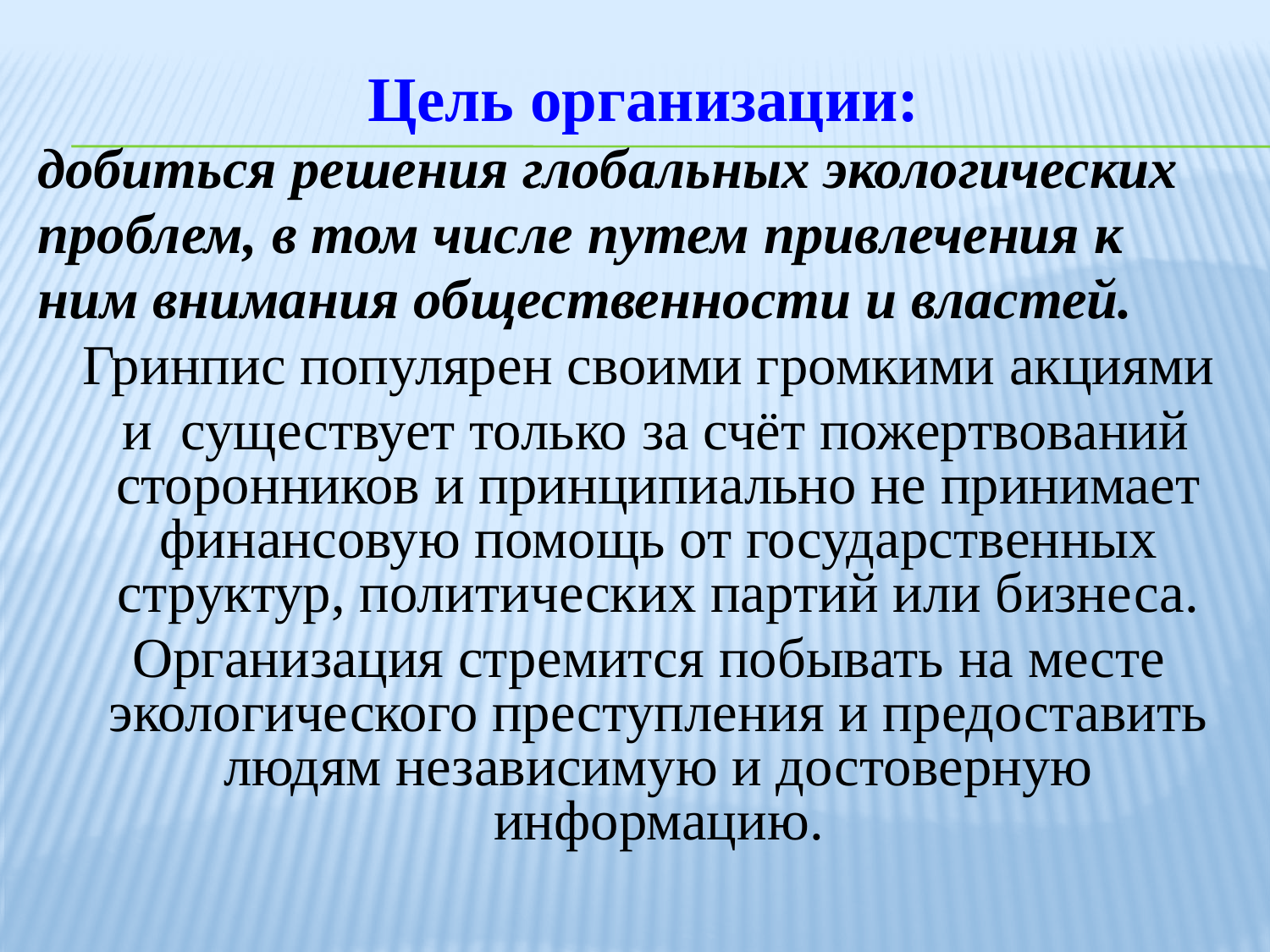

Цель организации:
добиться решения глобальных экологических
проблем, в том числе путем привлечения к
ним внимания общественности и властей.
  Гринпис популярен своими громкими акциями
   и  существует только за счёт пожертвований сторонников и принципиально не принимает финансовую помощь от государственных структур, политических партий или бизнеса.
  Организация стремится побывать на месте экологического преступления и предоставить людям независимую и достоверную информацию.